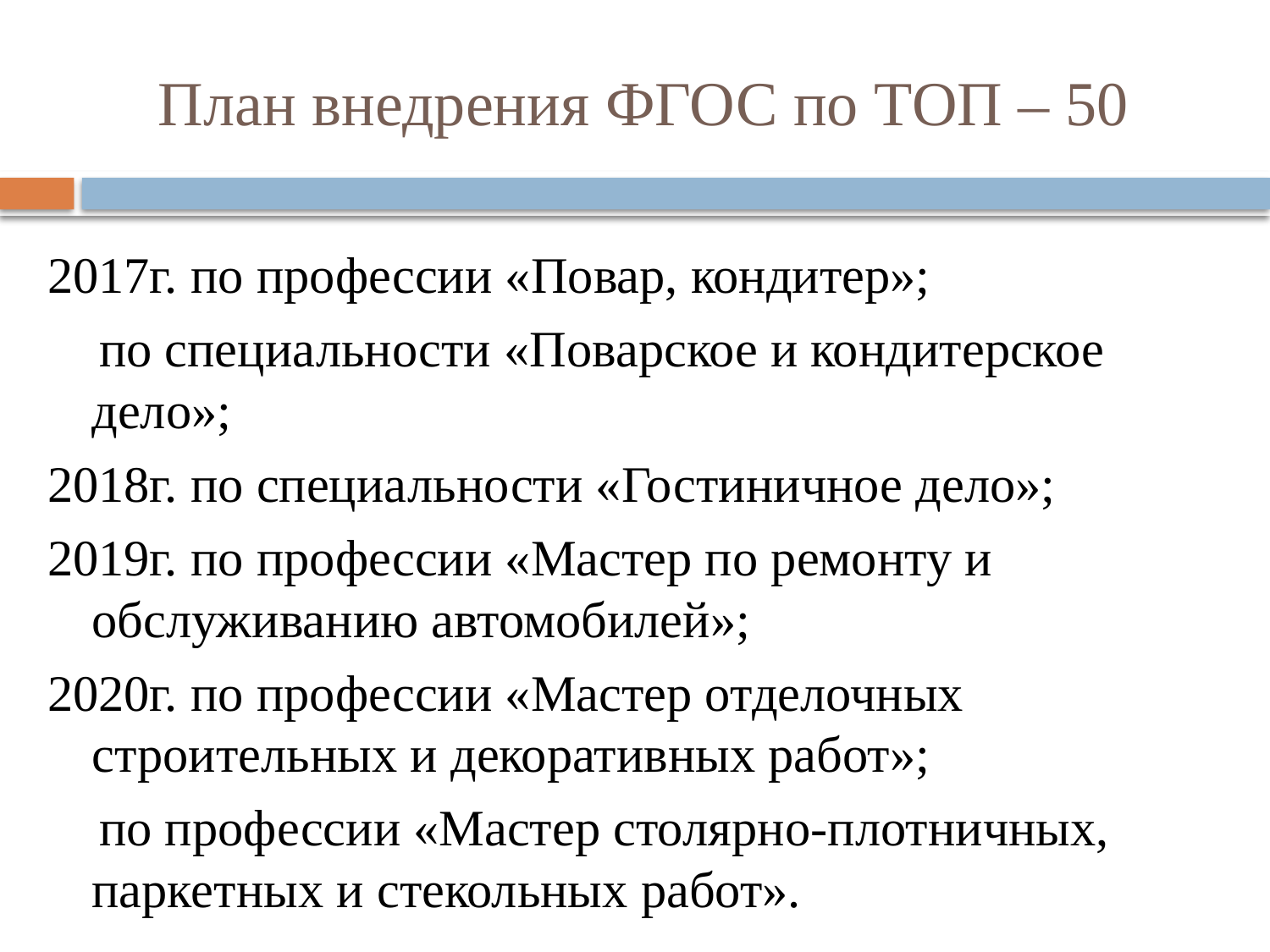

# План внедрения ФГОС по ТОП – 50
2017г. по профессии «Повар, кондитер»;
    по специальности «Поварское и кондитерское дело»;
2018г. по специальности «Гостиничное дело»;
2019г. по профессии «Мастер по ремонту и обслуживанию автомобилей»;
2020г. по профессии «Мастер отделочных строительных и декоративных работ»;
    по профессии «Мастер столярно-плотничных, паркетных и стекольных работ».